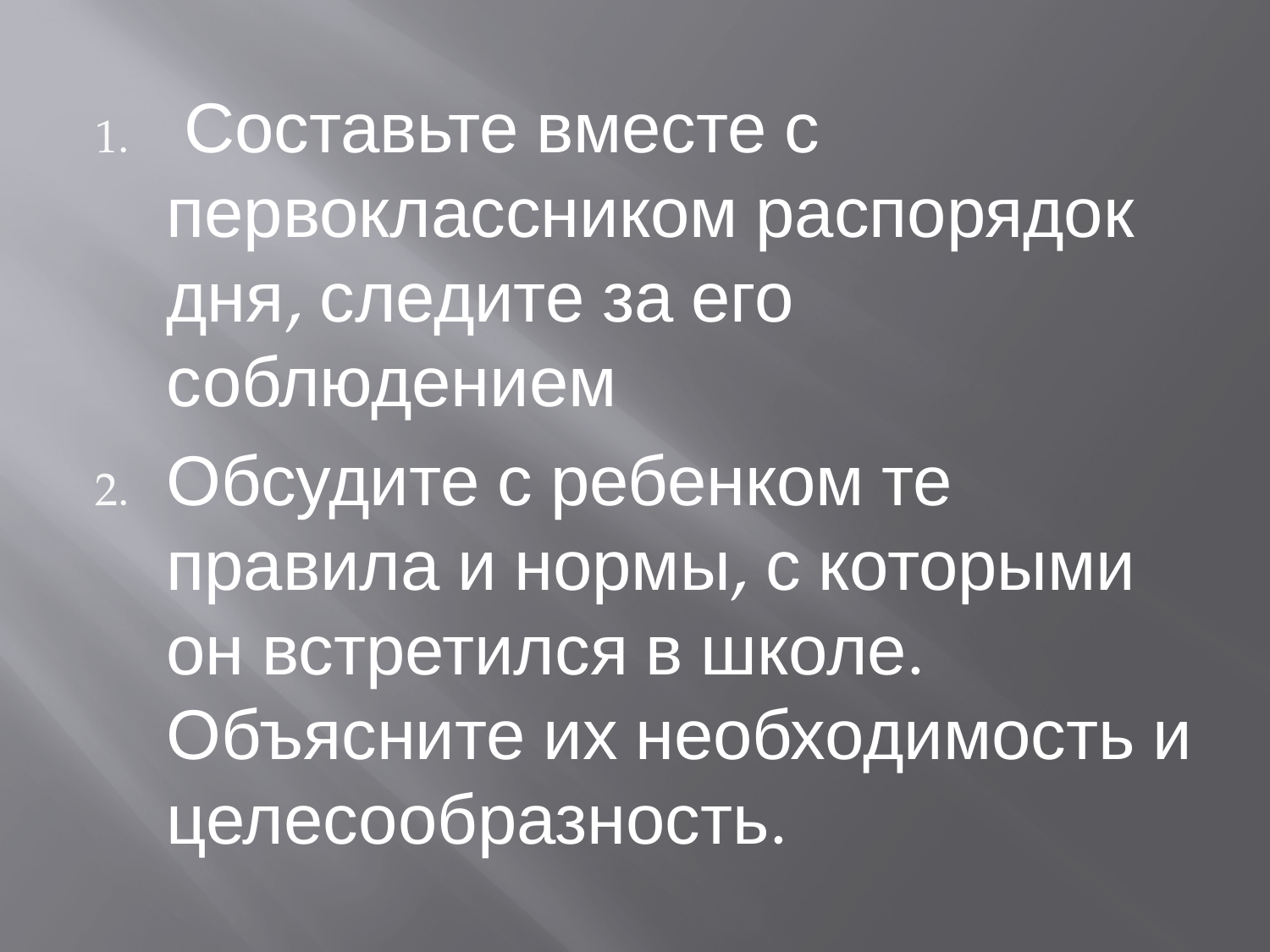

#
 Составьте вместе с первоклассником распорядок дня, следите за его соблюдением
Обсудите с ребенком те правила и нормы, с которыми он встретился в школе. Объясните их необходимость и целесообразность.